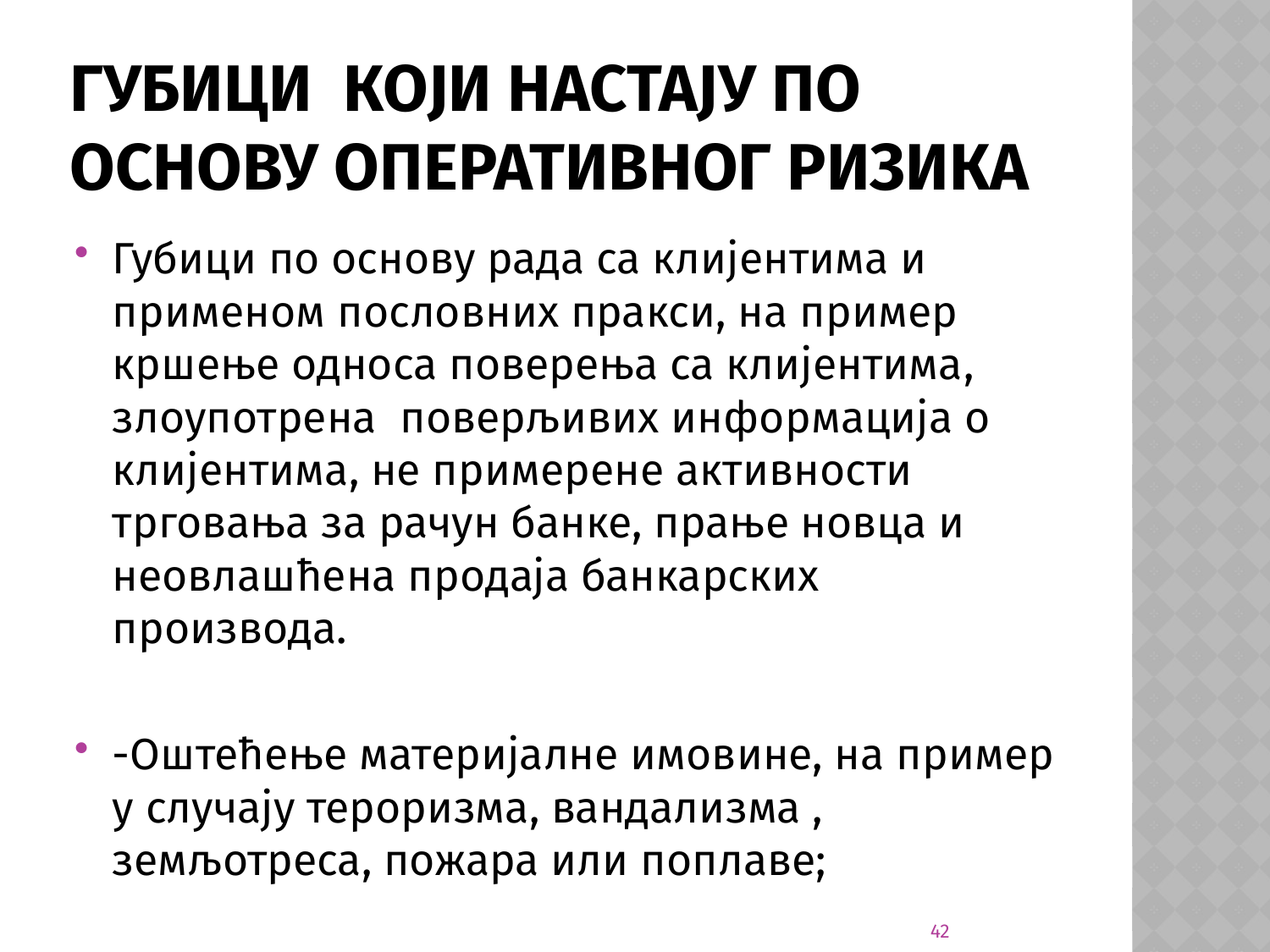

# Губици  који настају по основу оперативног ризика
Губици по основу рада са клијентима и применом пословних пракси, на пример кршење односа поверења са клијентима, злоупотрена  поверљивих информација о клијентима, не примерене активности  трговања за рачун банке, прање новца и неовлашћена продаја банкарских производа.

-Оштећење материјалне имовине, на пример у случају тероризма, вандализма , земљотреса, пожара или поплаве;

42